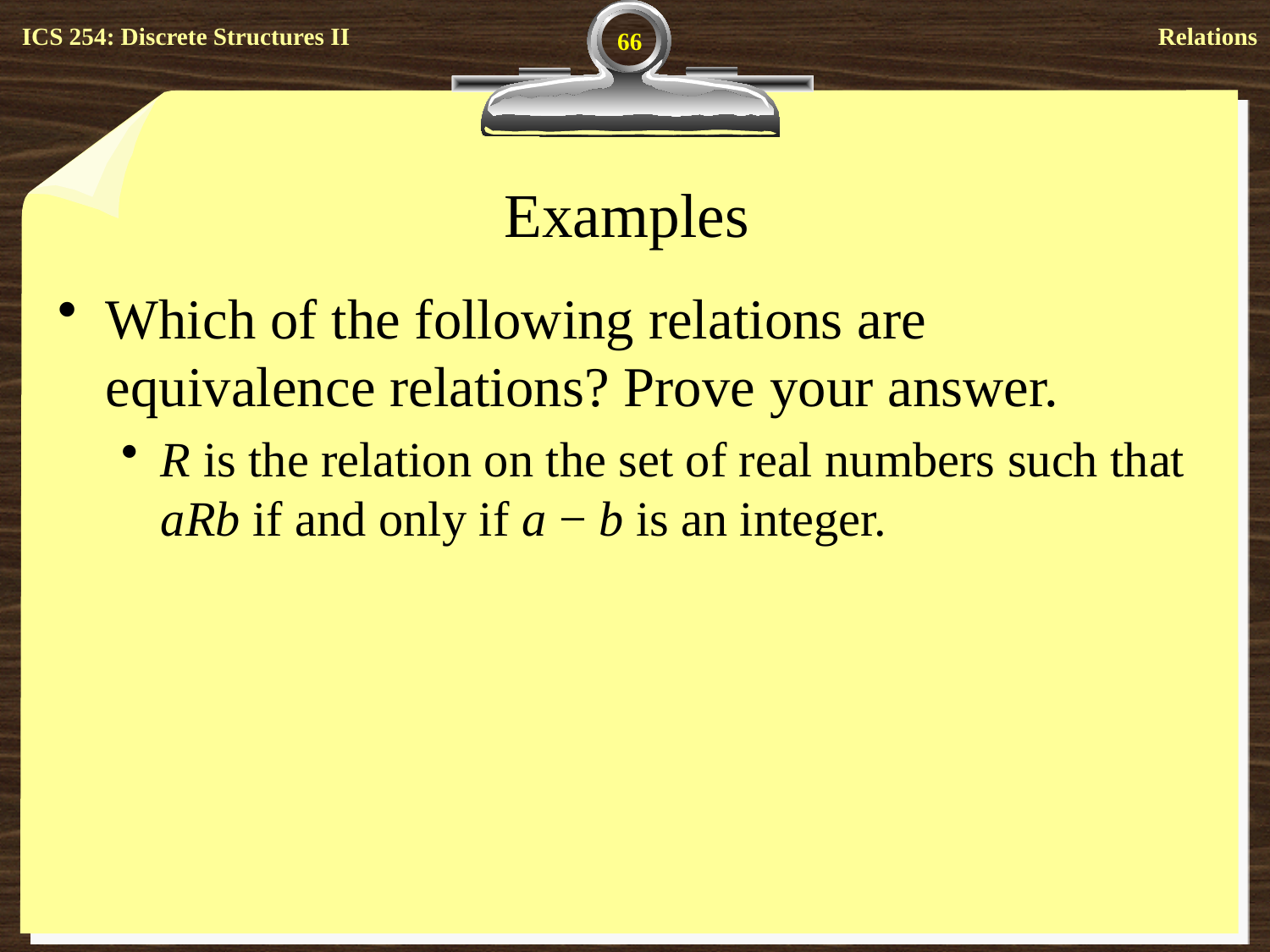

66
# Examples
Which of the following relations are equivalence relations? Prove your answer.
R is the relation on the set of real numbers such that aRb if and only if a − b is an integer.